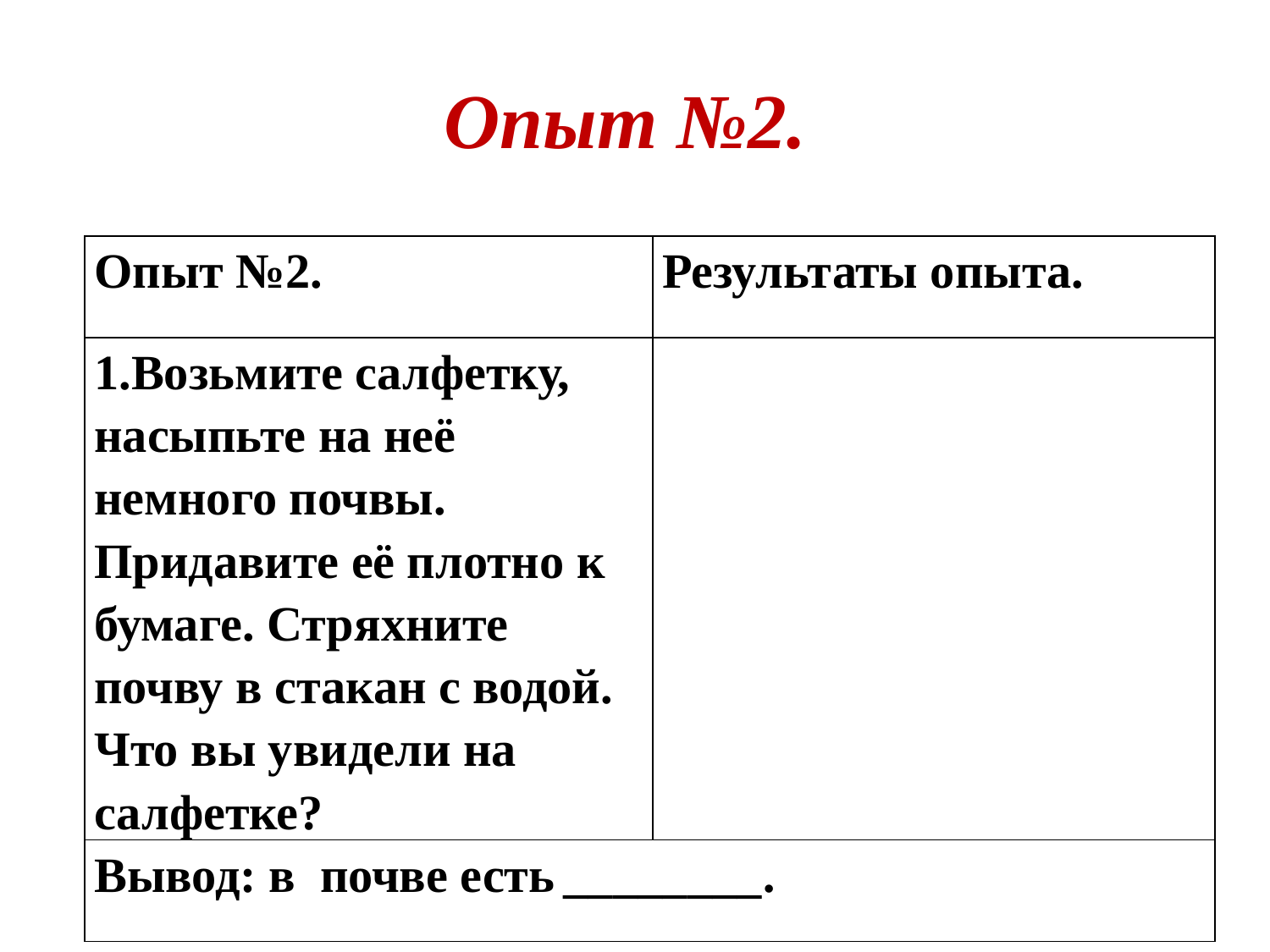

# Опыт №2.
| Опыт №2. | Результаты опыта. |
| --- | --- |
| 1.Возьмите салфетку, насыпьте на неё немного почвы. Придавите её плотно к бумаге. Стряхните почву в стакан с водой. Что вы увидели на салфетке? |  |
| Вывод: в  почве есть \_\_\_\_\_\_\_\_. |  |